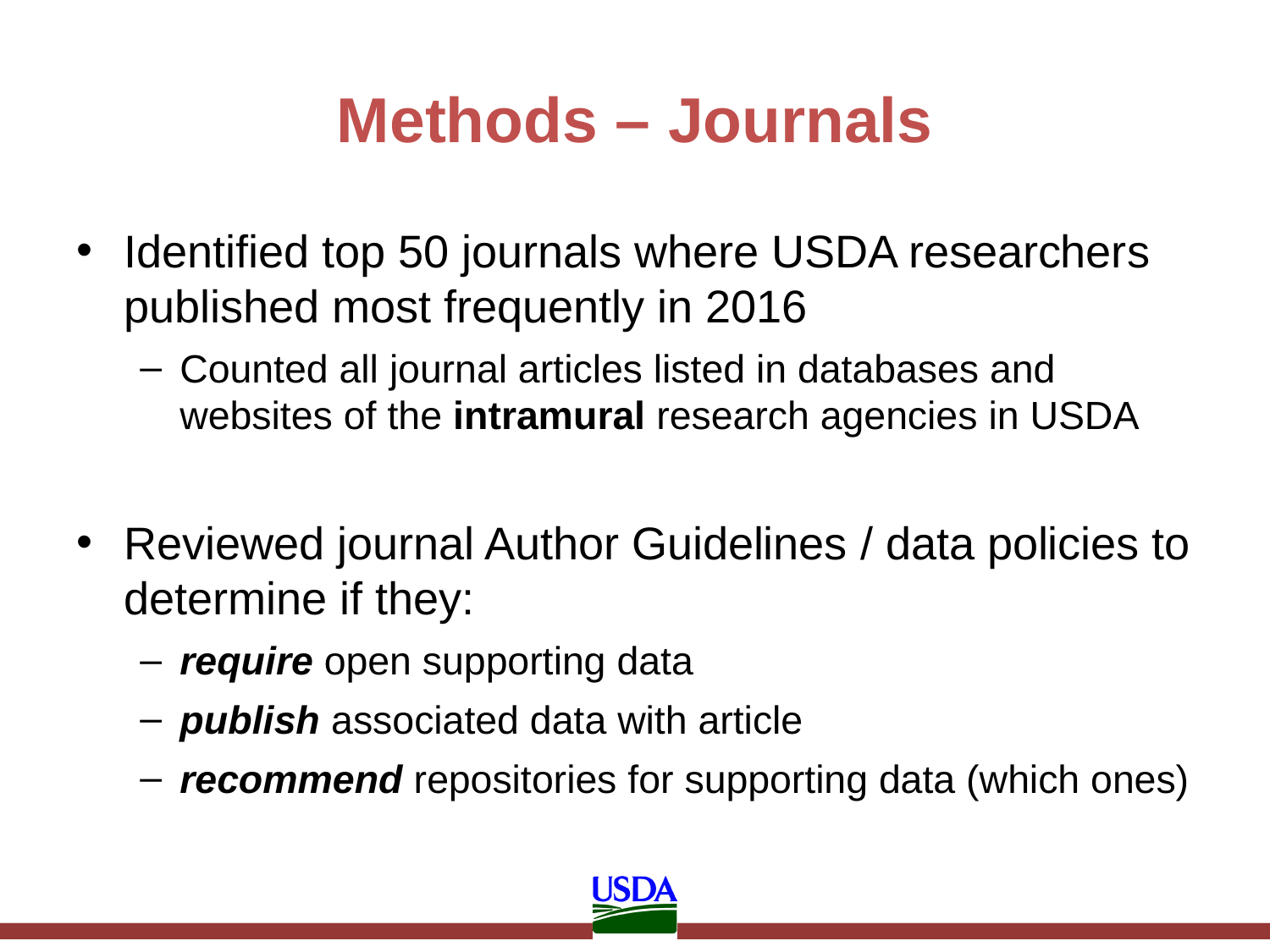

# Methods – Journals
Identified top 50 journals where USDA researchers published most frequently in 2016
Counted all journal articles listed in databases and websites of the intramural research agencies in USDA

Reviewed journal Author Guidelines / data policies to determine if they:
require open supporting data
publish associated data with article
recommend repositories for supporting data (which ones)